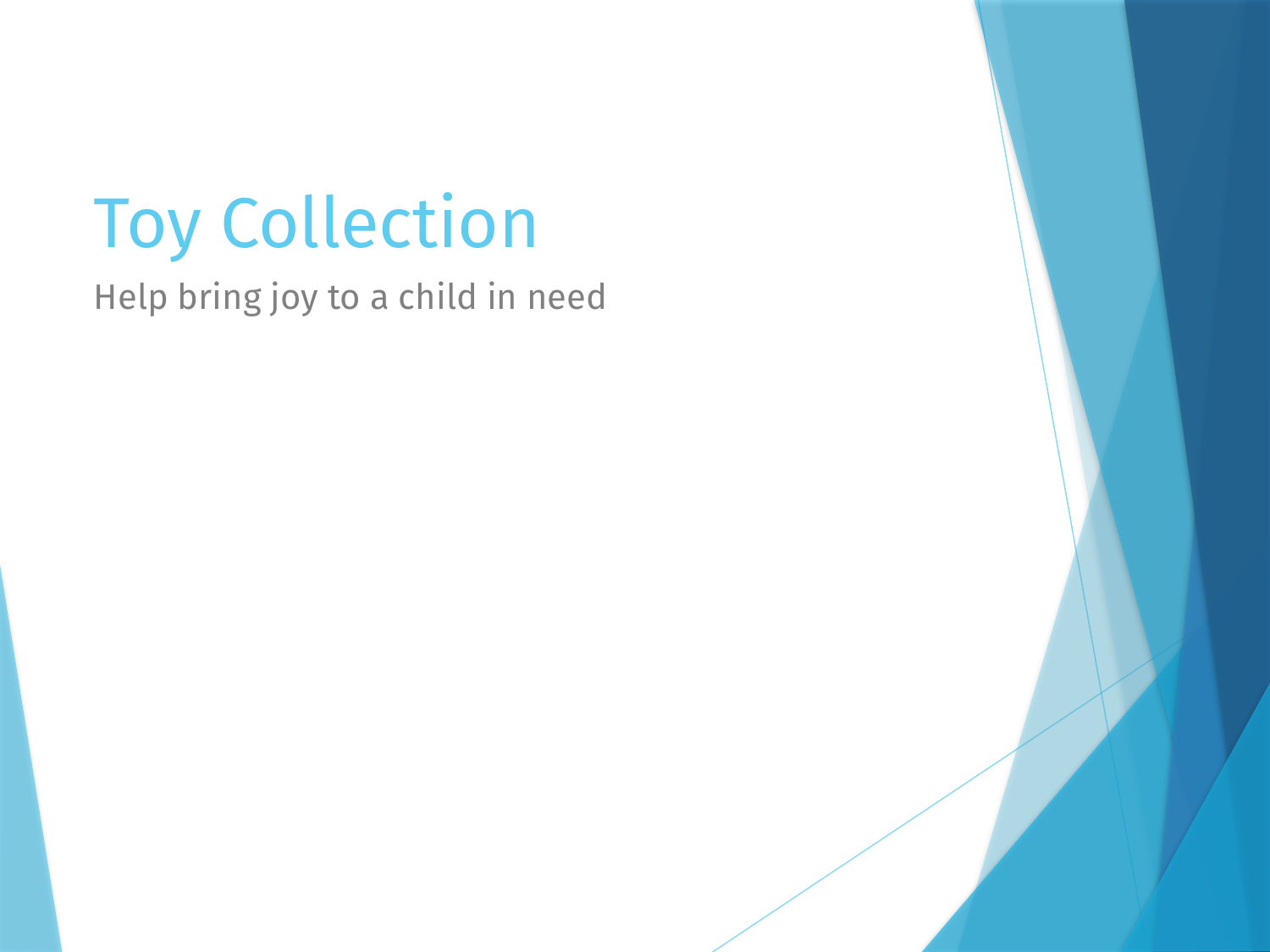

# Toy Collection
Help bring joy to a child in need